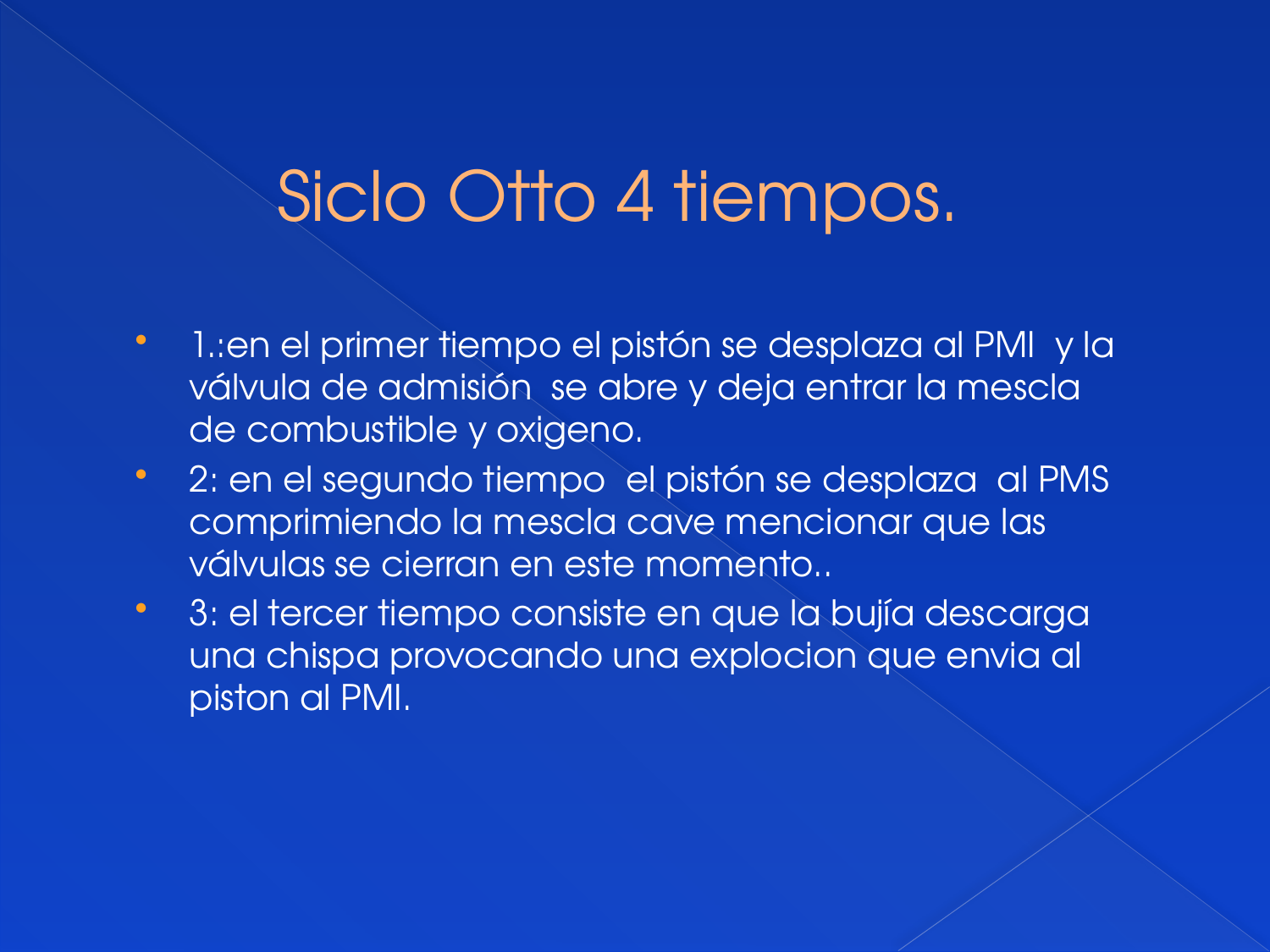

# Siclo Otto 4 tiempos.
1.:en el primer tiempo el pistón se desplaza al PMI  y la válvula de admisión  se abre y deja entrar la mescla de combustible y oxigeno.
2: en el segundo tiempo  el pistón se desplaza  al PMS comprimiendo la mescla cave mencionar que las válvulas se cierran en este momento..
3: el tercer tiempo consiste en que la bujía descarga una chispa provocando una explocion que envia al piston al PMI.